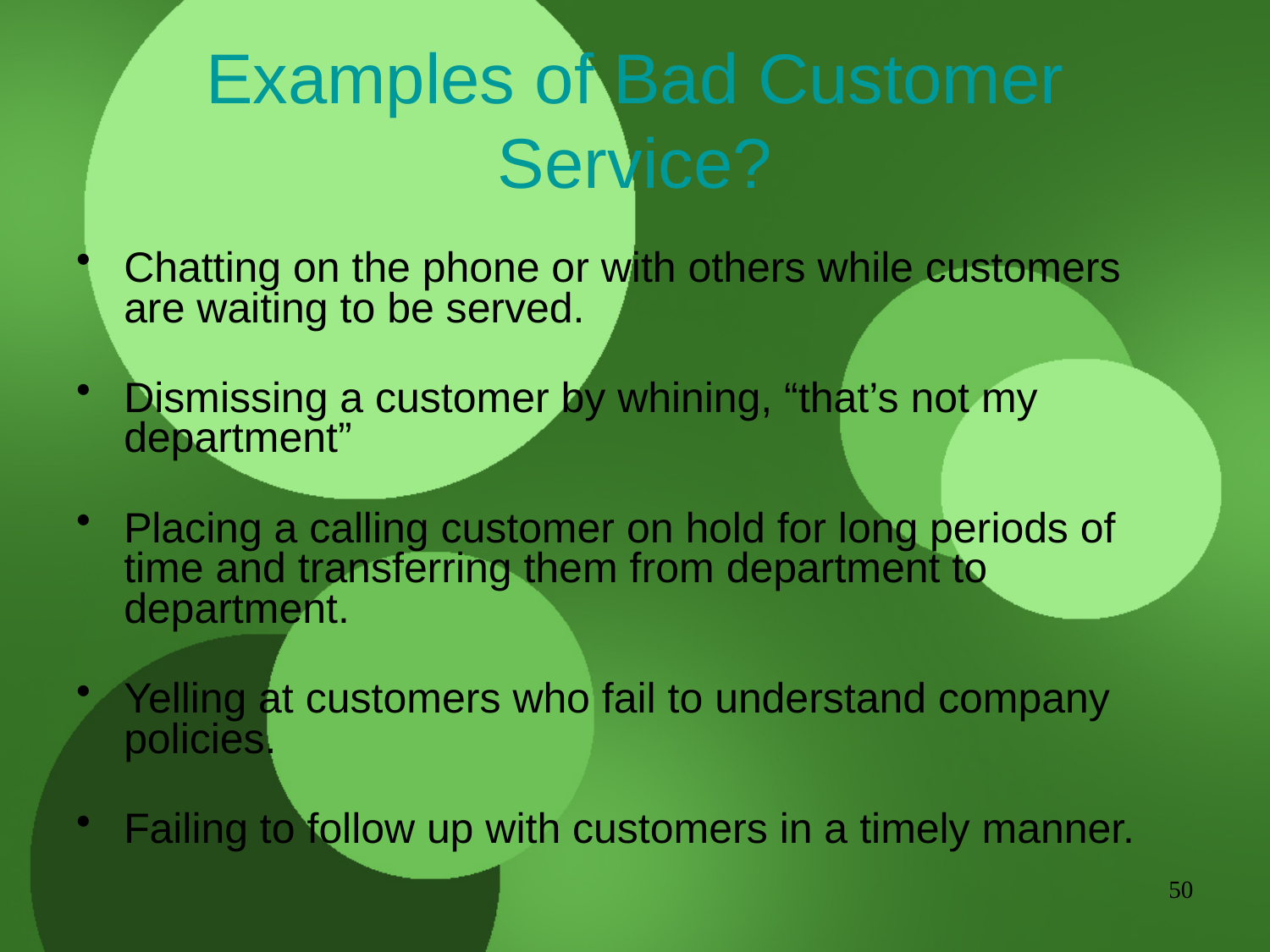

# Examples of Bad Customer Service?
Chatting on the phone or with others while customers are waiting to be served.
Dismissing a customer by whining, “that’s not my department”
Placing a calling customer on hold for long periods of time and transferring them from department to department.
Yelling at customers who fail to understand company policies.
Failing to follow up with customers in a timely manner.
50